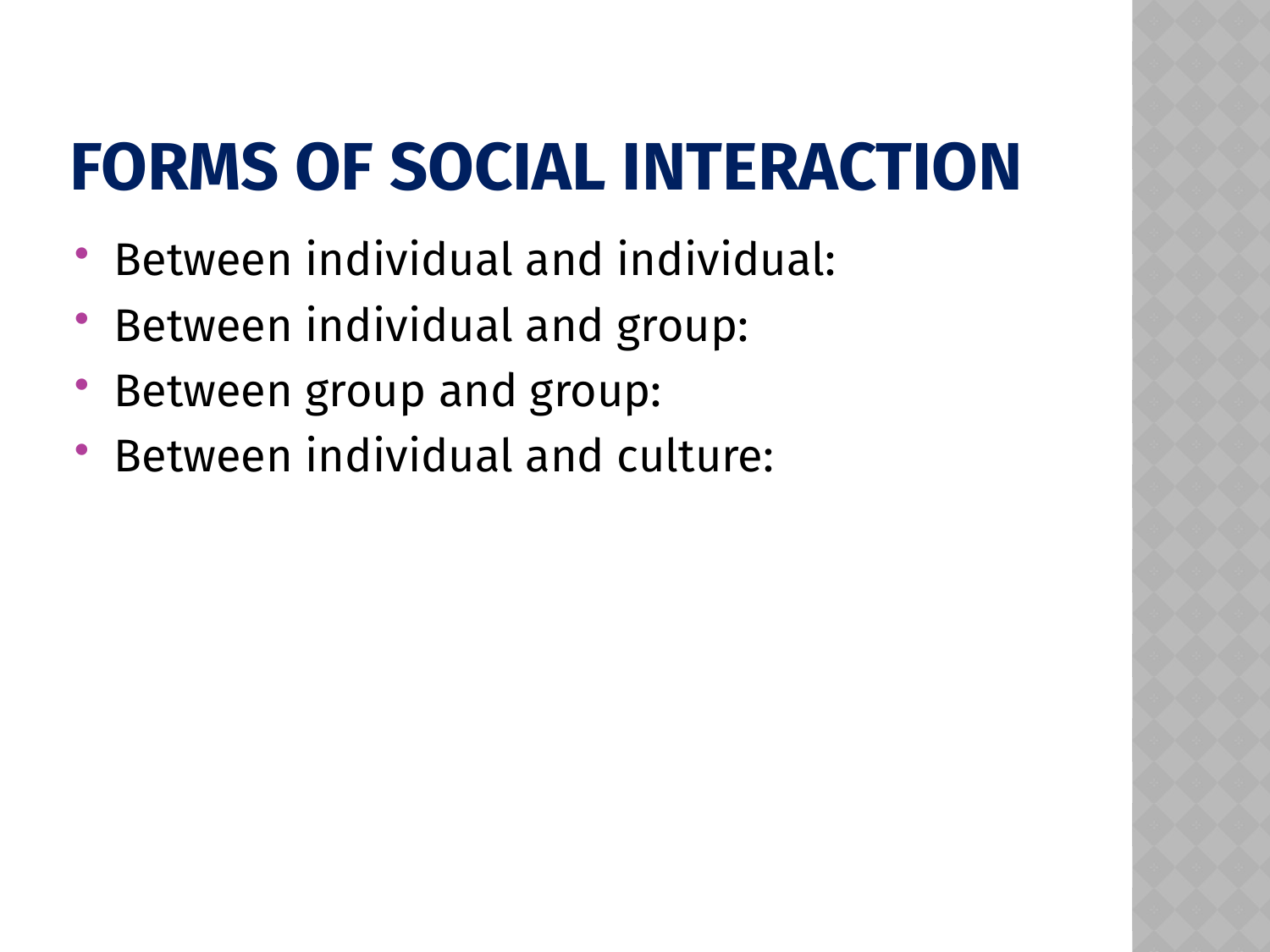

# Forms of Social Interaction
Between individual and individual:
Between individual and group:
Between group and group:
Between individual and culture: